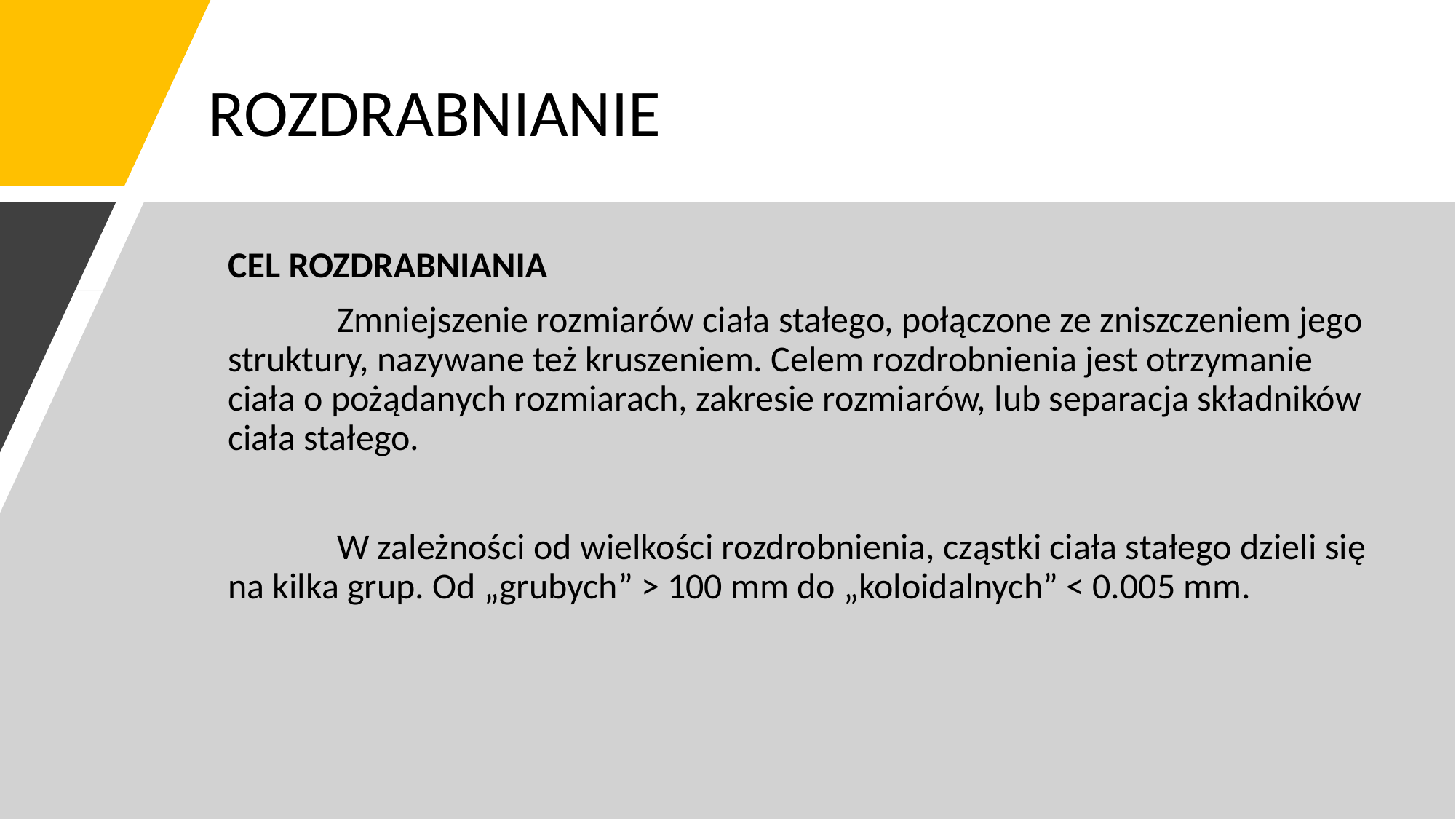

# ROZDRABNIANIE

	CEL ROZDRABNIANIA
		Zmniejszenie rozmiarów ciała stałego, połączone ze zniszczeniem jego struktury, nazywane też kruszeniem. Celem rozdrobnienia jest otrzymanie ciała o pożądanych rozmiarach, zakresie rozmiarów, lub separacja składników ciała stałego.

		W zależności od wielkości rozdrobnienia, cząstki ciała stałego dzieli się na kilka grup. Od „grubych” > 100 mm do „koloidalnych” < 0.005 mm.